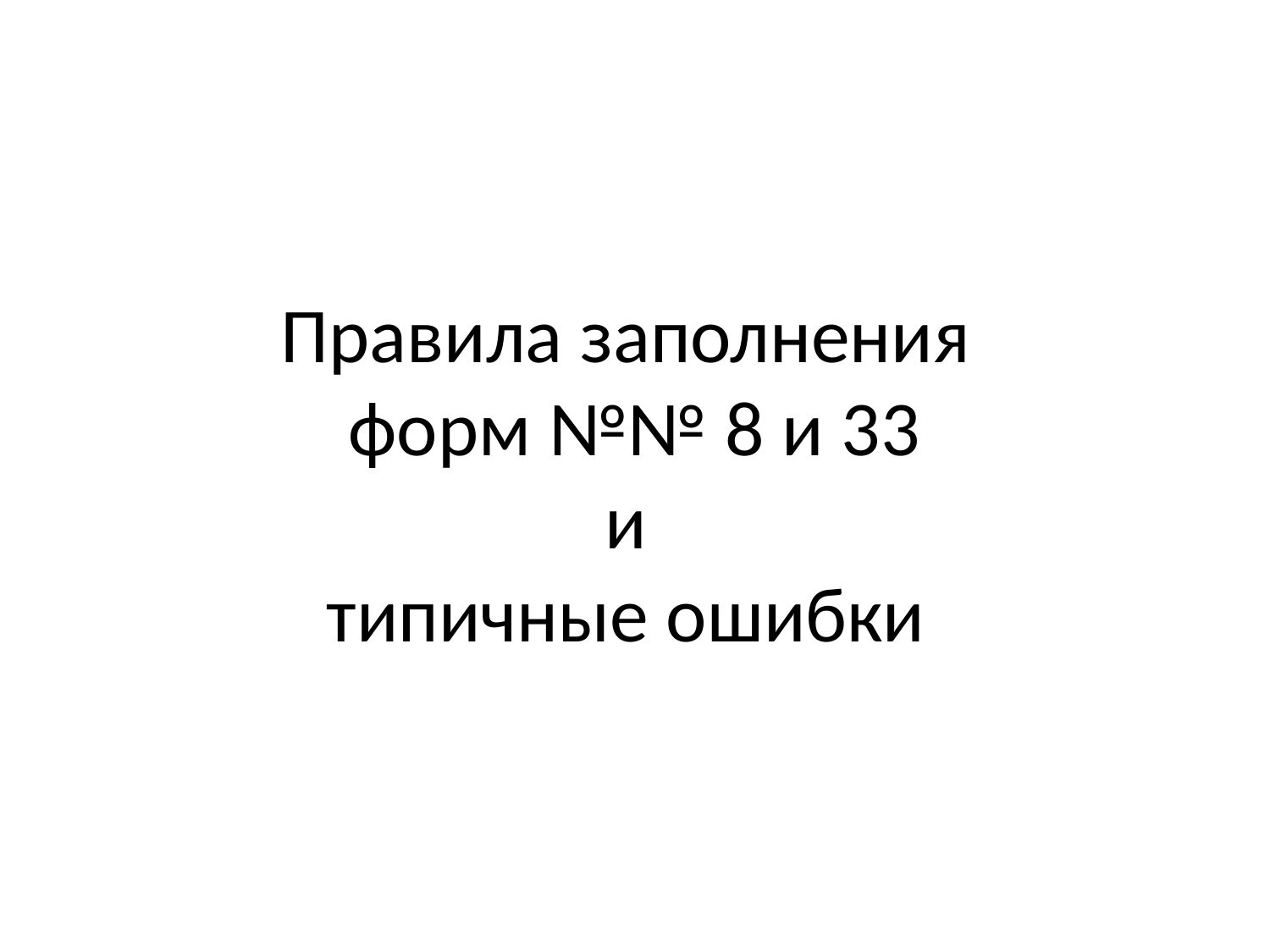

# Правила заполнения форм №№ 8 и 33 и типичные ошибки